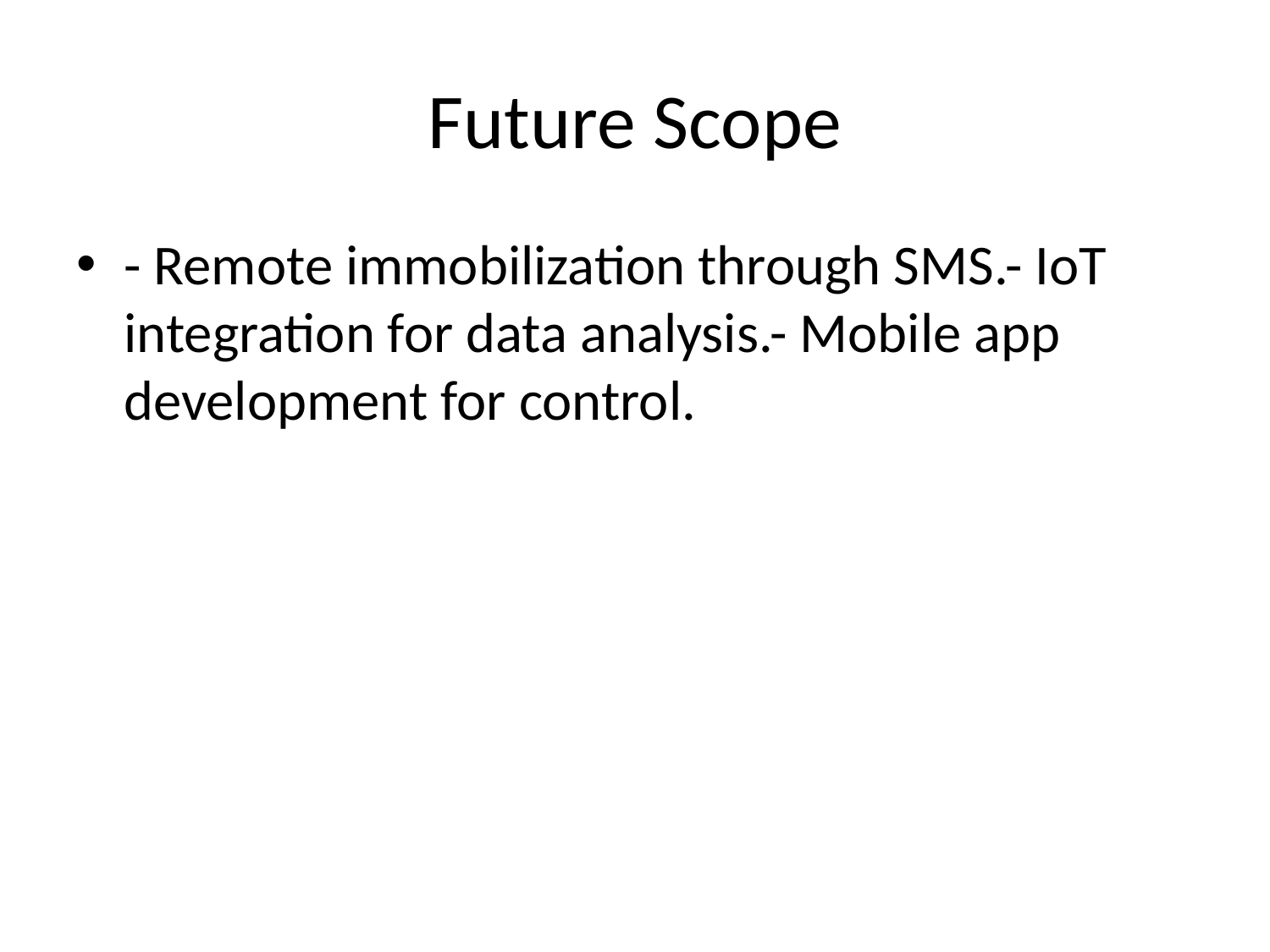

# Future Scope
- Remote immobilization through SMS.- IoT integration for data analysis.- Mobile app development for control.